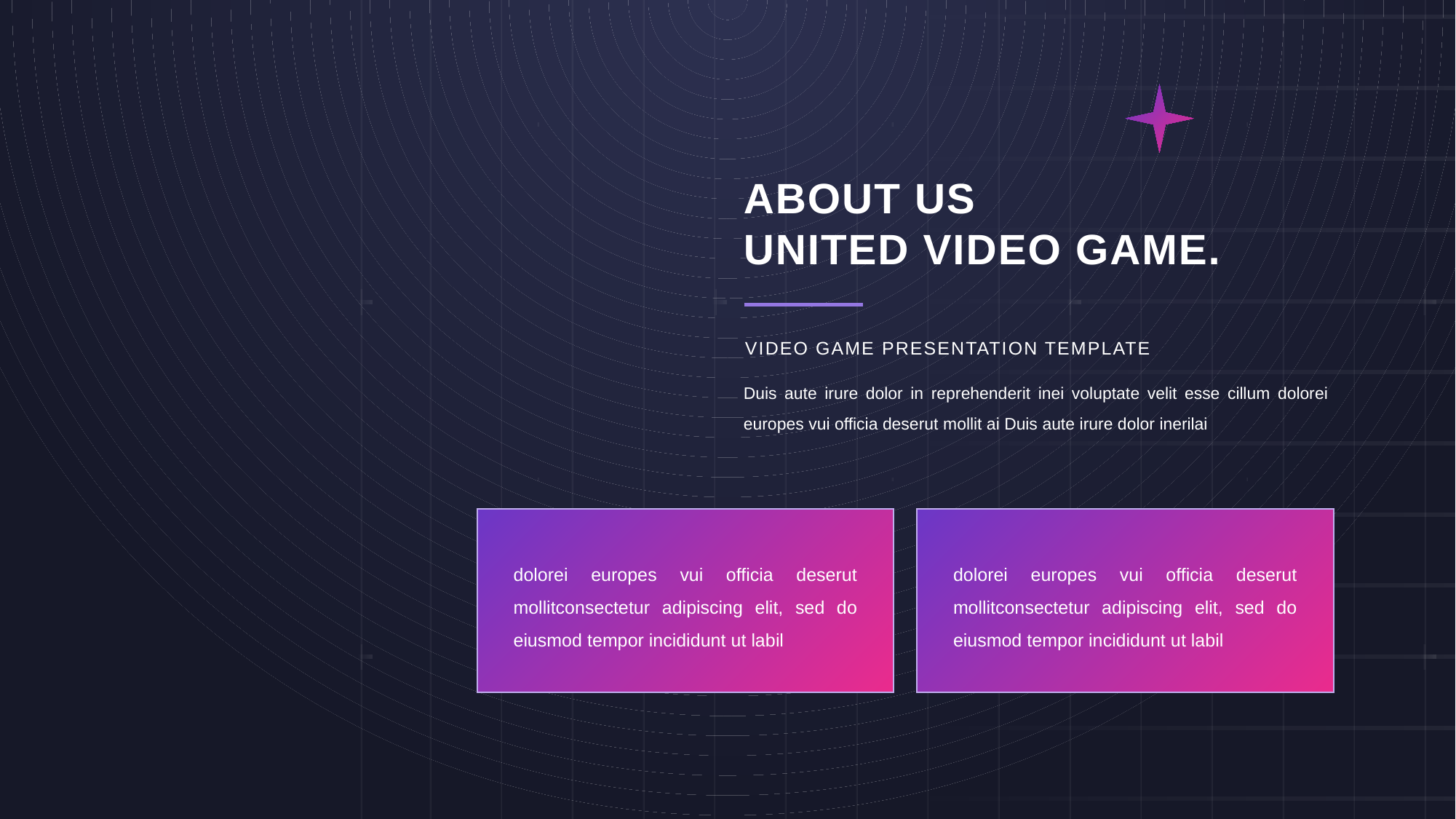

ABOUT US
UNITED VIDEO GAME.
VIDEO GAME PRESENTATION TEMPLATE
Duis aute irure dolor in reprehenderit inei voluptate velit esse cillum dolorei europes vui officia deserut mollit ai Duis aute irure dolor inerilai

dolorei europes vui officia deserut mollitconsectetur adipiscing elit, sed do eiusmod tempor incididunt ut labil
dolorei europes vui officia deserut mollitconsectetur adipiscing elit, sed do eiusmod tempor incididunt ut labil